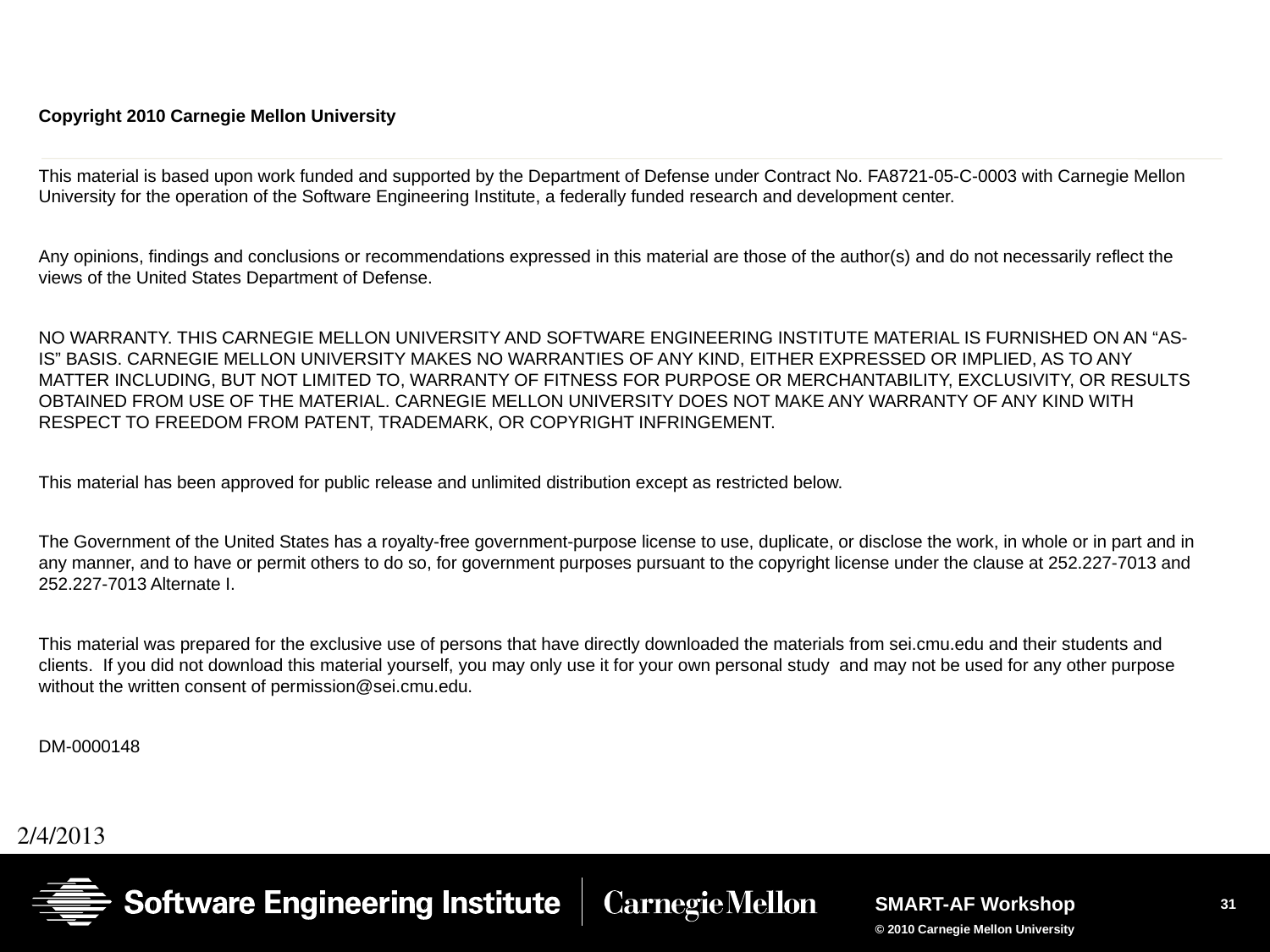

Copyright 2010 Carnegie Mellon University

This material is based upon work funded and supported by the Department of Defense under Contract No. FA8721-05-C-0003 with Carnegie Mellon University for the operation of the Software Engineering Institute, a federally funded research and development center.

Any opinions, findings and conclusions or recommendations expressed in this material are those of the author(s) and do not necessarily reflect the views of the United States Department of Defense.

NO WARRANTY. THIS CARNEGIE MELLON UNIVERSITY AND SOFTWARE ENGINEERING INSTITUTE MATERIAL IS FURNISHED ON AN “AS-IS” BASIS. CARNEGIE MELLON UNIVERSITY MAKES NO WARRANTIES OF ANY KIND, EITHER EXPRESSED OR IMPLIED, AS TO ANY MATTER INCLUDING, BUT NOT LIMITED TO, WARRANTY OF FITNESS FOR PURPOSE OR MERCHANTABILITY, EXCLUSIVITY, OR RESULTS OBTAINED FROM USE OF THE MATERIAL. CARNEGIE MELLON UNIVERSITY DOES NOT MAKE ANY WARRANTY OF ANY KIND WITH RESPECT TO FREEDOM FROM PATENT, TRADEMARK, OR COPYRIGHT INFRINGEMENT.

This material has been approved for public release and unlimited distribution except as restricted below.

The Government of the United States has a royalty-free government-purpose license to use, duplicate, or disclose the work, in whole or in part and in any manner, and to have or permit others to do so, for government purposes pursuant to the copyright license under the clause at 252.227-7013 and 252.227-7013 Alternate I.

This material was prepared for the exclusive use of persons that have directly downloaded the materials from sei.cmu.edu and their students and clients.  If you did not download this material yourself, you may only use it for your own personal study  and may not be used for any other purpose without the written consent of permission@sei.cmu.edu.

DM-0000148
2/4/2013